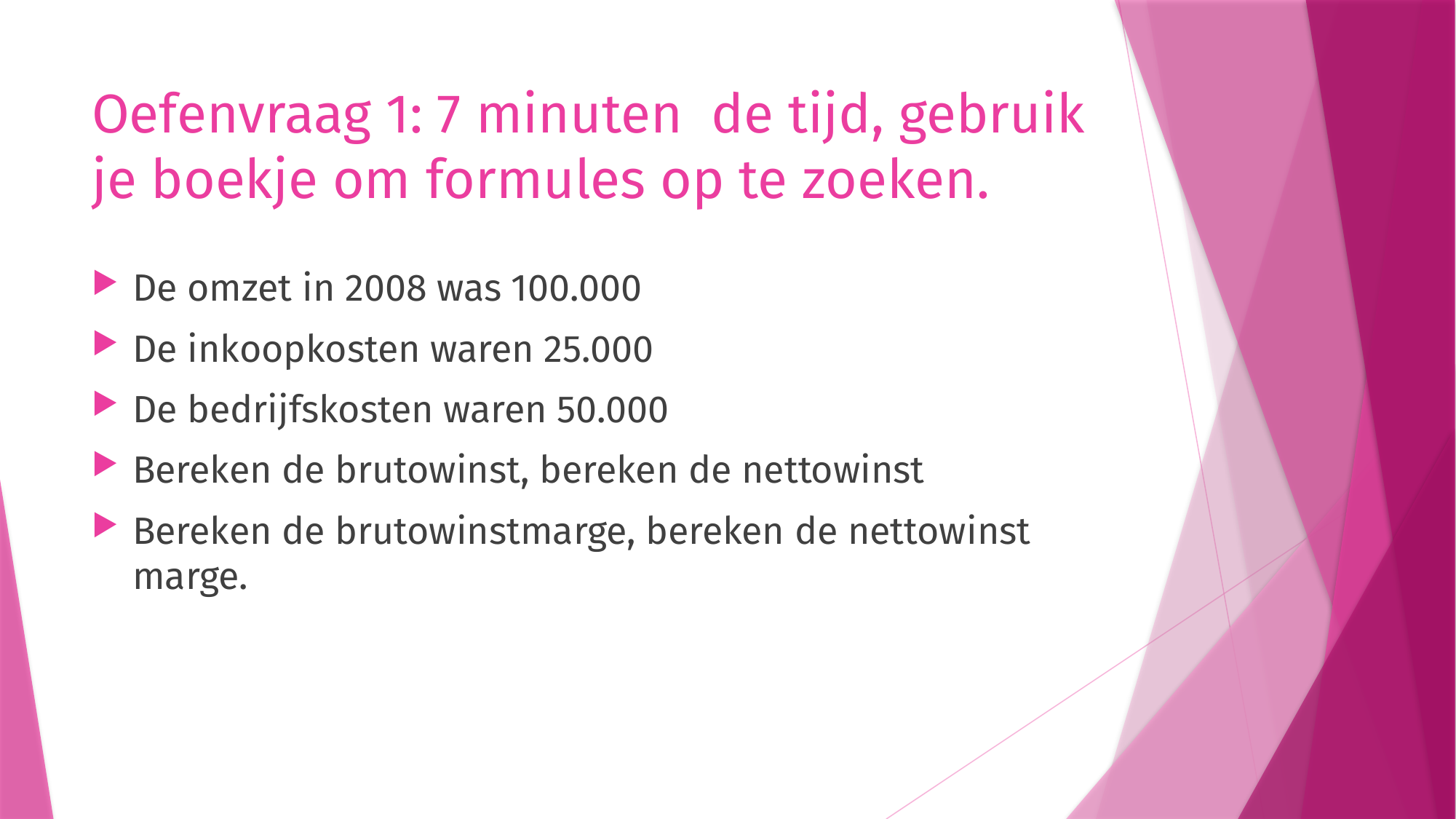

# Oefenvraag 1: 7 minuten  de tijd, gebruik je boekje om formules op te zoeken.
De omzet in 2008 was 100.000
De inkoopkosten waren 25.000
De bedrijfskosten waren 50.000
Bereken de brutowinst, bereken de nettowinst
Bereken de brutowinstmarge, bereken de nettowinst marge.